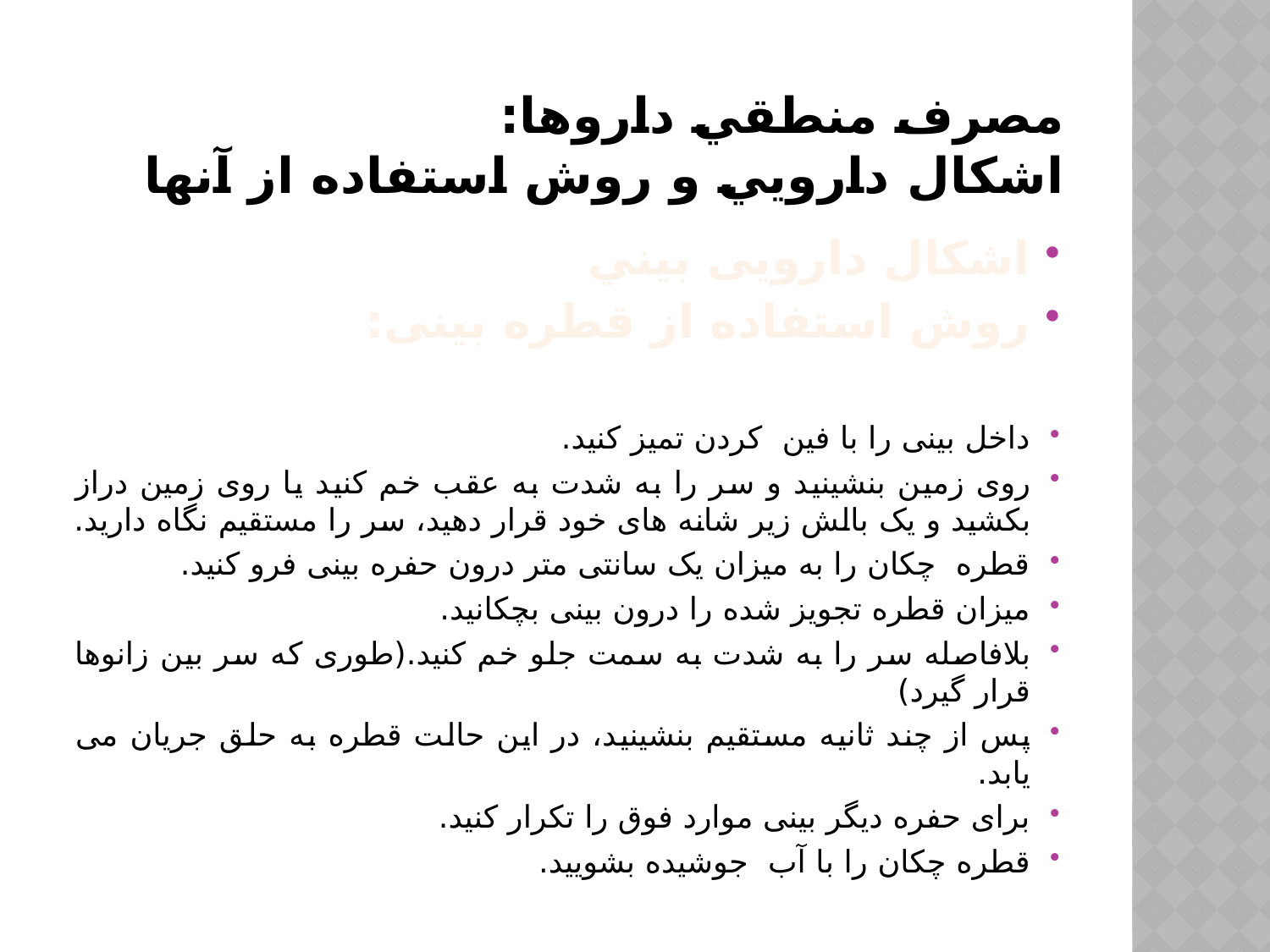

# مصرف منطقي داروها: اشكال دارويي و روش استفاده از آنها
اشکال دارویی بيني
روش استفاده از قطره بینی:

داخل بینی را با فین  کردن تمیز کنید.
روی زمین بنشینید و سر را به شدت به عقب خم کنید یا روی زمین دراز بکشید و یک بالش زیر شانه های خود قرار دهید، سر را مستقیم نگاه دارید.
قطره  چکان را به میزان یک سانتی متر درون حفره بینی فرو کنید.
میزان قطره تجویز شده را درون بینی بچکانید.
بلافاصله سر را به شدت به سمت جلو خم کنید.(طوری که سر بین زانوها قرار گیرد)
پس از چند ثانیه مستقیم بنشینید، در این حالت قطره به حلق جریان می یابد.
برای حفره دیگر بینی موارد فوق را تکرار کنید.
قطره چکان را با آب  جوشیده بشویید.